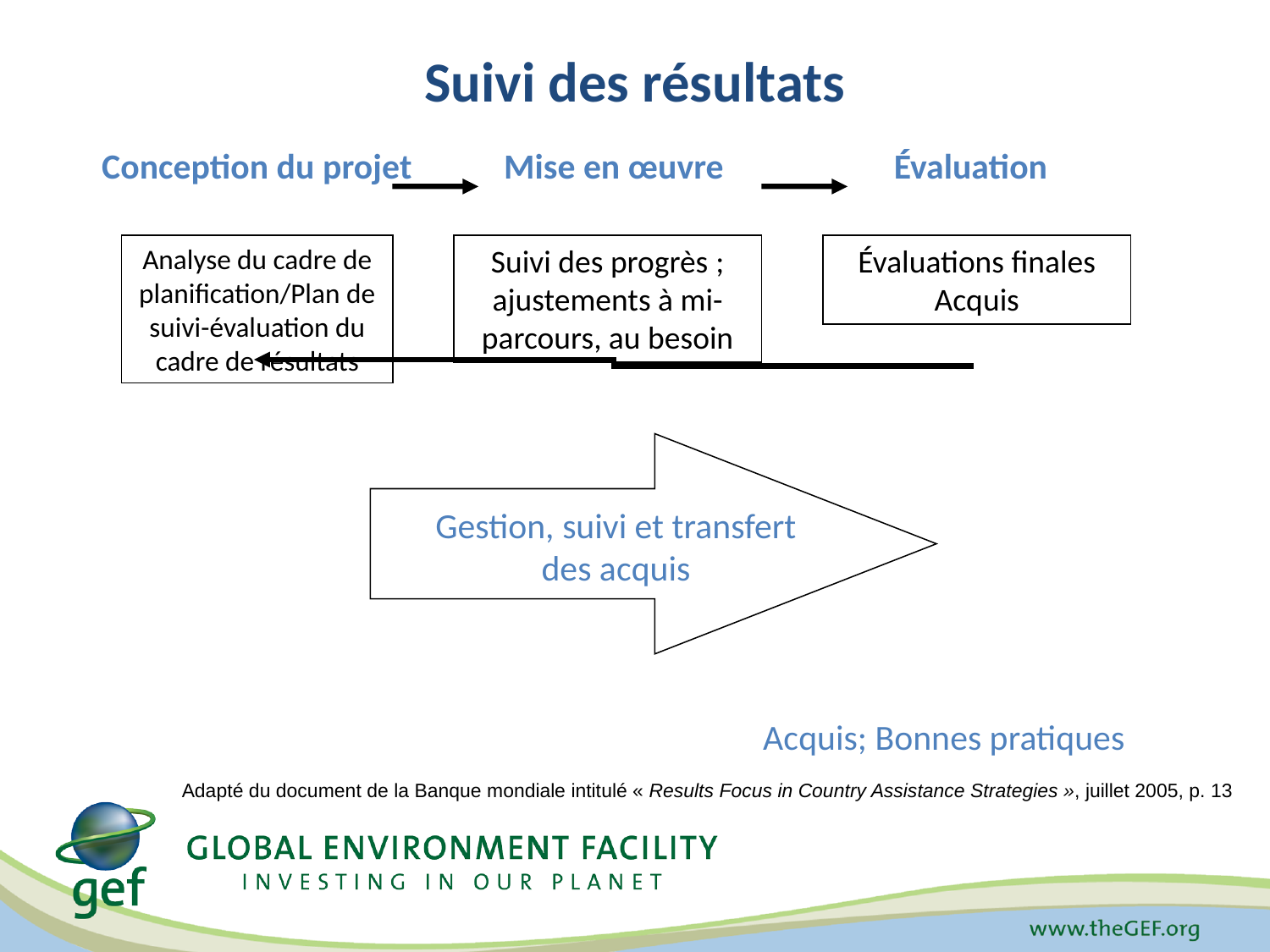

# Suivi des résultats
Conception du projet
Mise en œuvre
Évaluation

Analyse du cadre de planification/Plan de suivi-évaluation du cadre de résultats
Suivi des progrès ; ajustements à mi-parcours, au besoin
Évaluations finales
Acquis

Gestion, suivi et transfert des acquis
Acquis; Bonnes pratiques
Adapté du document de la Banque mondiale intitulé « Results Focus in Country Assistance Strategies », juillet 2005, p. 13